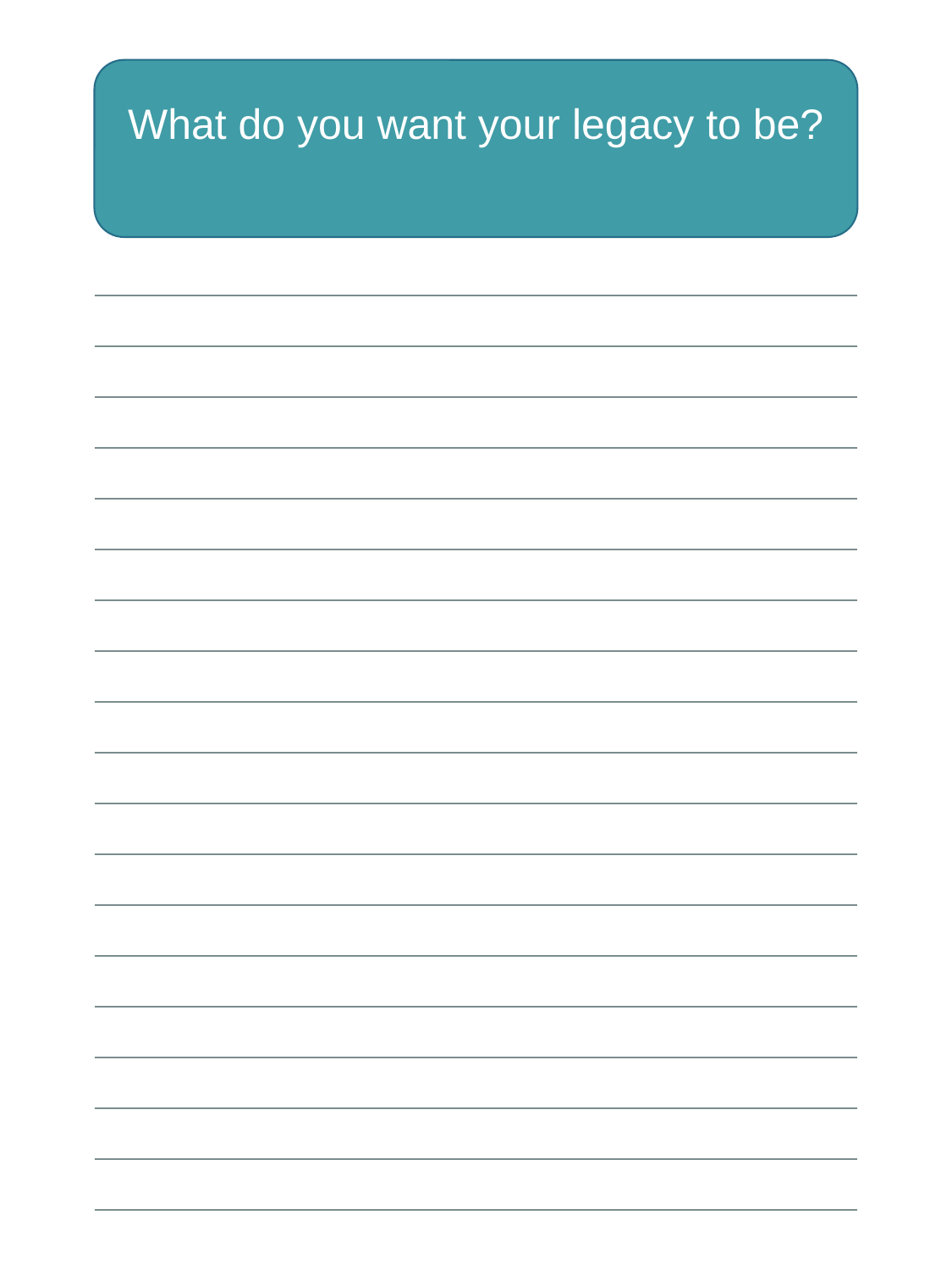

What do you want your legacy to be?
|  |
| --- |
|  |
|  |
|  |
|  |
|  |
|  |
|  |
|  |
|  |
|  |
|  |
|  |
|  |
|  |
|  |
|  |
|  |